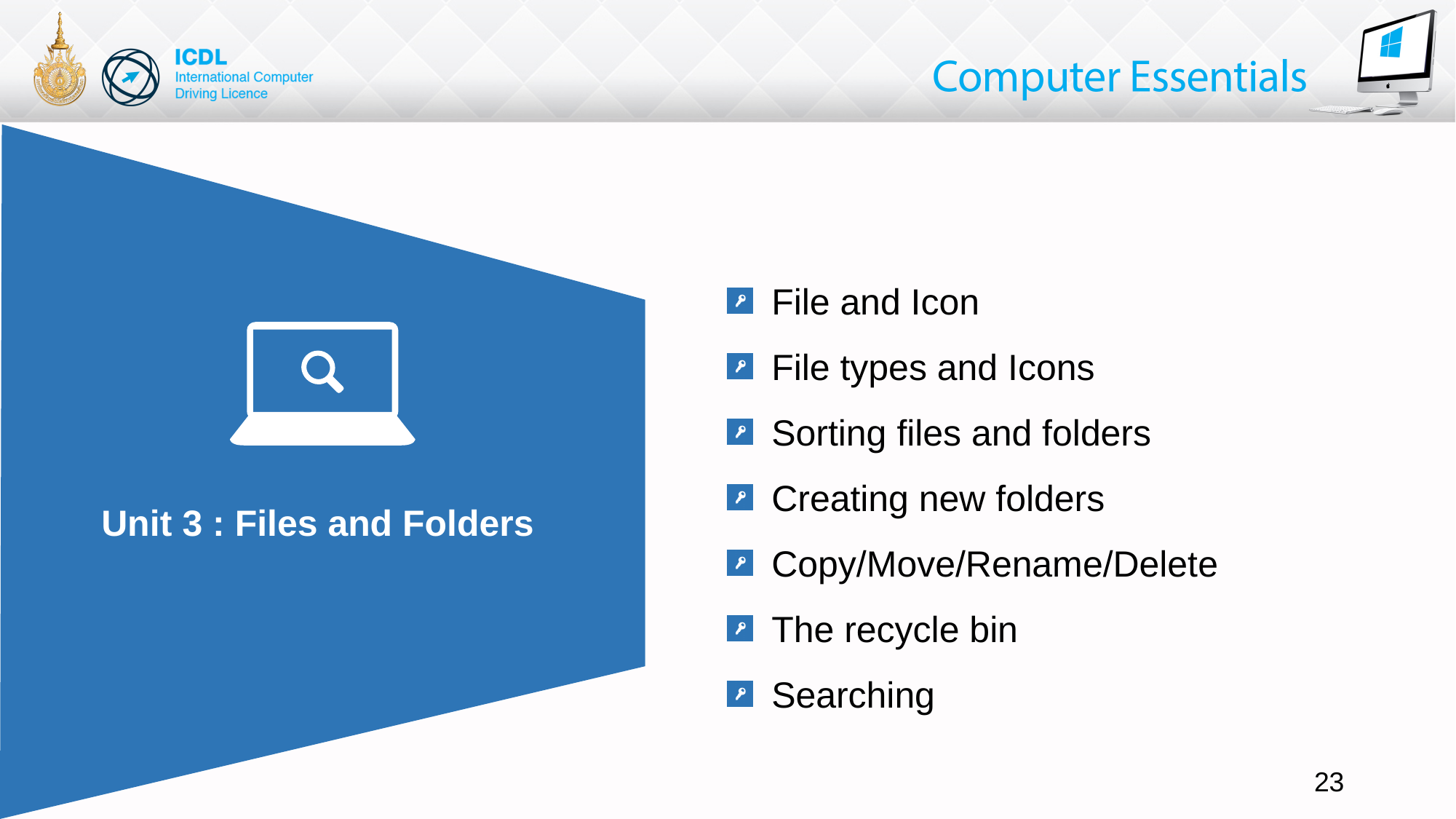

File and Icon
 File types and Icons
 Sorting files and folders
 Creating new folders
 Copy/Move/Rename/Delete
 The recycle bin
 Searching

# Unit 3 : Files and Folders
23